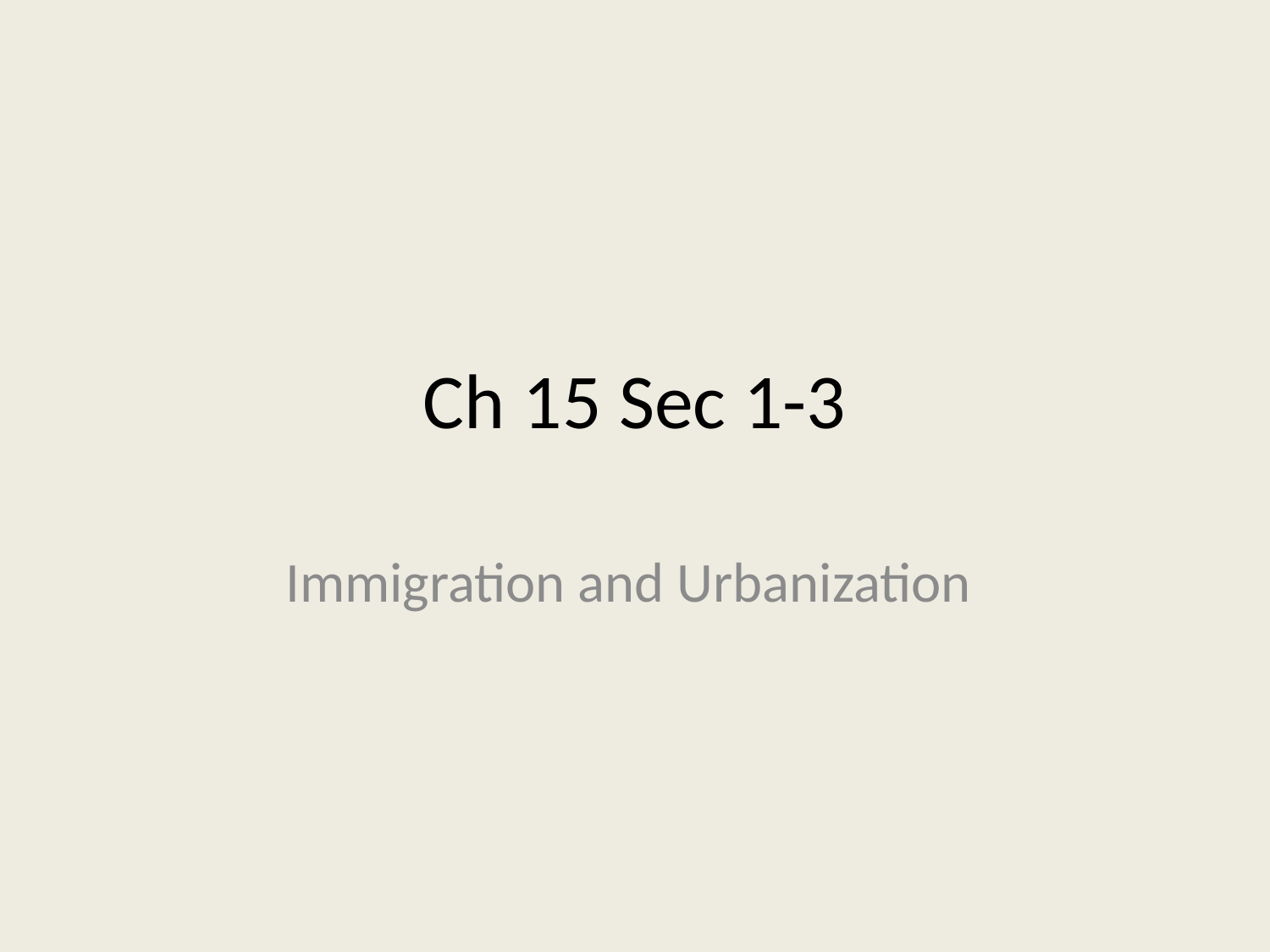

# Ch 15 Sec 1-3
Immigration and Urbanization